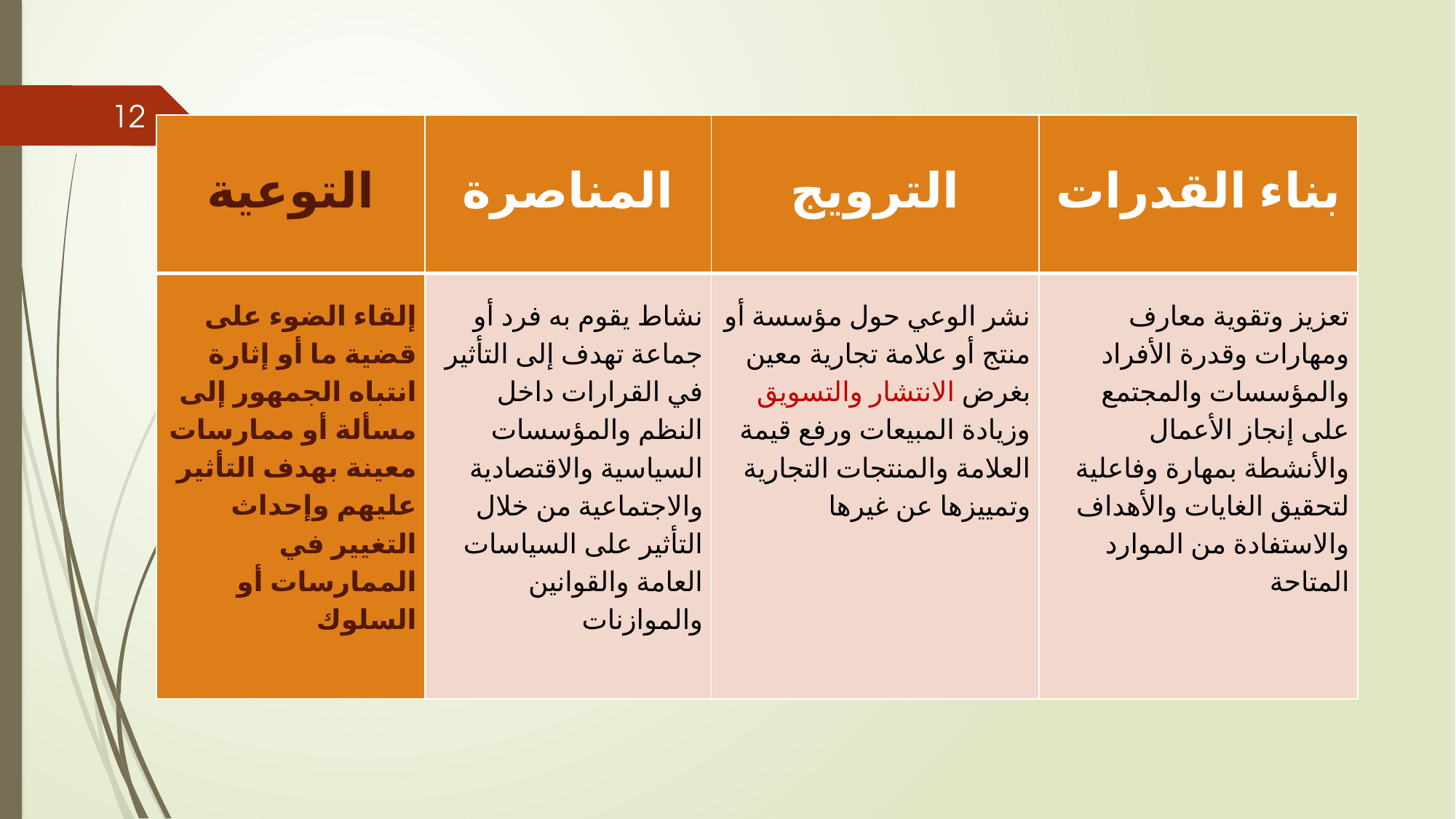

12
| التوعية | المناصرة | الترويج | بناء القدرات |
| --- | --- | --- | --- |
| إلقاء الضوء على قضية ما أو إثارة انتباه الجمهور إلى مسألة أو ممارسات معينة بهدف التأثير عليهم وإحداث التغيير في الممارسات أو السلوك | نشاط يقوم به فرد أو جماعة تهدف إلى التأثير في القرارات داخل النظم والمؤسسات السياسية والاقتصادية والاجتماعية من خلال التأثير على السياسات العامة والقوانين والموازنات | نشر الوعي حول مؤسسة أو منتج أو علامة تجارية معين بغرض الانتشار والتسويق وزيادة المبيعات ورفع قيمة العلامة والمنتجات التجارية وتمييزها عن غيرها | تعزيز وتقوية معارف ومهارات وقدرة الأفراد والمؤسسات والمجتمع على إنجاز الأعمال والأنشطة بمهارة وفاعلية لتحقيق الغايات والأهداف والاستفادة من الموارد المتاحة |